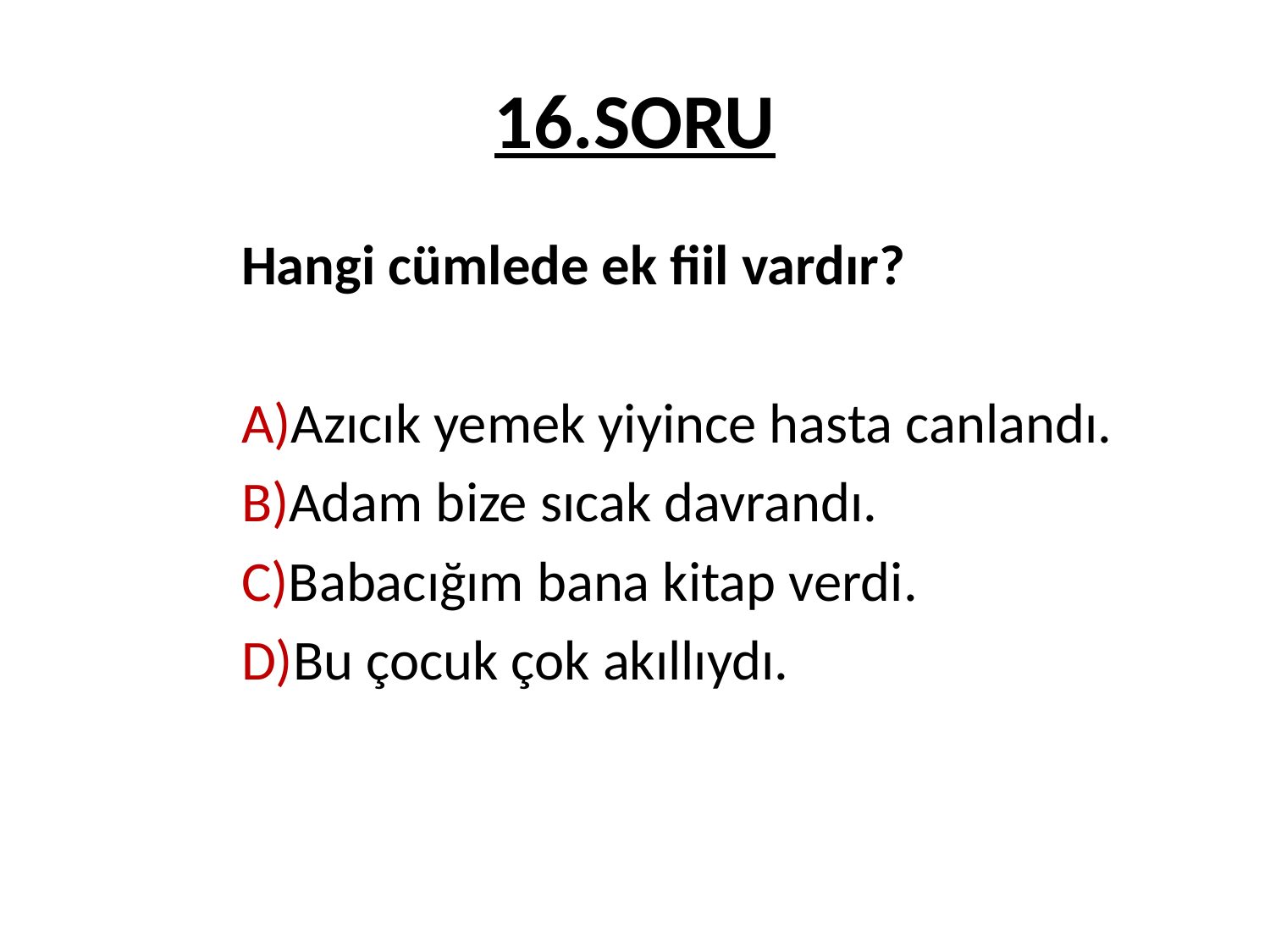

# 16.SORU
             Hangi cümlede ek fiil vardır?

             A)Azıcık yemek yiyince hasta canlandı.
             B)Adam bize sıcak davrandı.
             C)Babacığım bana kitap verdi.
             D)Bu çocuk çok akıllıydı.